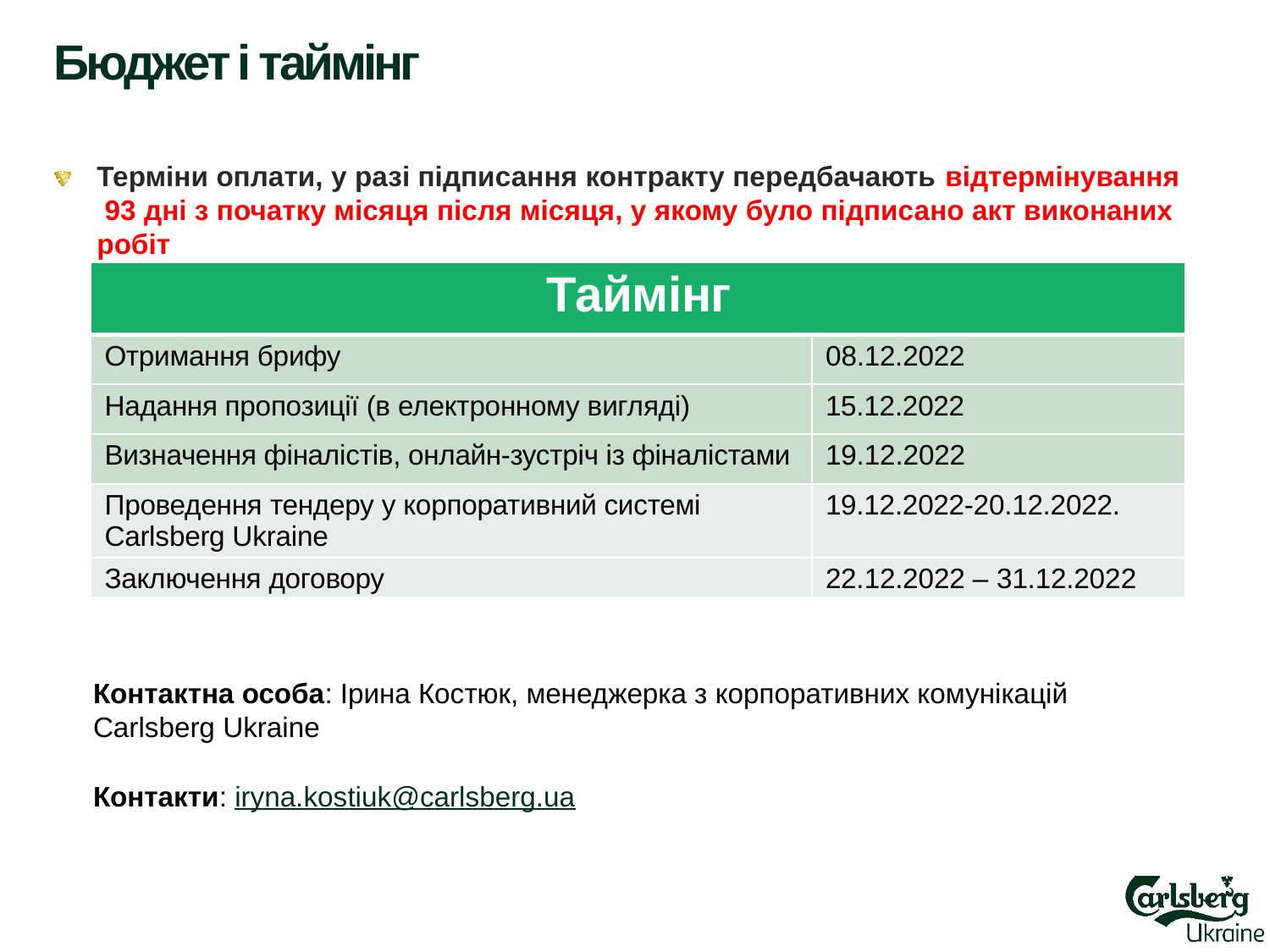

# Бюджет і таймінг
Терміни оплати, у разі підписання контракту передбачають відтермінування  93 дні з початку місяця після місяця, у якому було підписано акт виконаних робіт

| Таймінг |  |
| --- | --- |
| Отримання брифу | 08.12.2022 |
| Надання пропозиції (в електронному вигляді) | 15.12.2022 |
| Визначення фіналістів, онлайн-зустріч із фіналістами | 19.12.2022 |
| Проведення тендеру у корпоративний системі Carlsberg Ukraine | 19.12.2022-20.12.2022. |
| Заключення договору | 22.12.2022 – 31.12.2022 |
•	Елена Бабыкина, ведущий специалист отдела коммуникаций Carlsberg
Ukraine
•	Elena.Babykina@carlsberg.ua
•	Тел.: 067-414-20-21
Контактна особа: Ірина Костюк, менеджерка з корпоративних комунікацій Carlsberg Ukraine

Контакти: iryna.kostiuk@carlsberg.ua